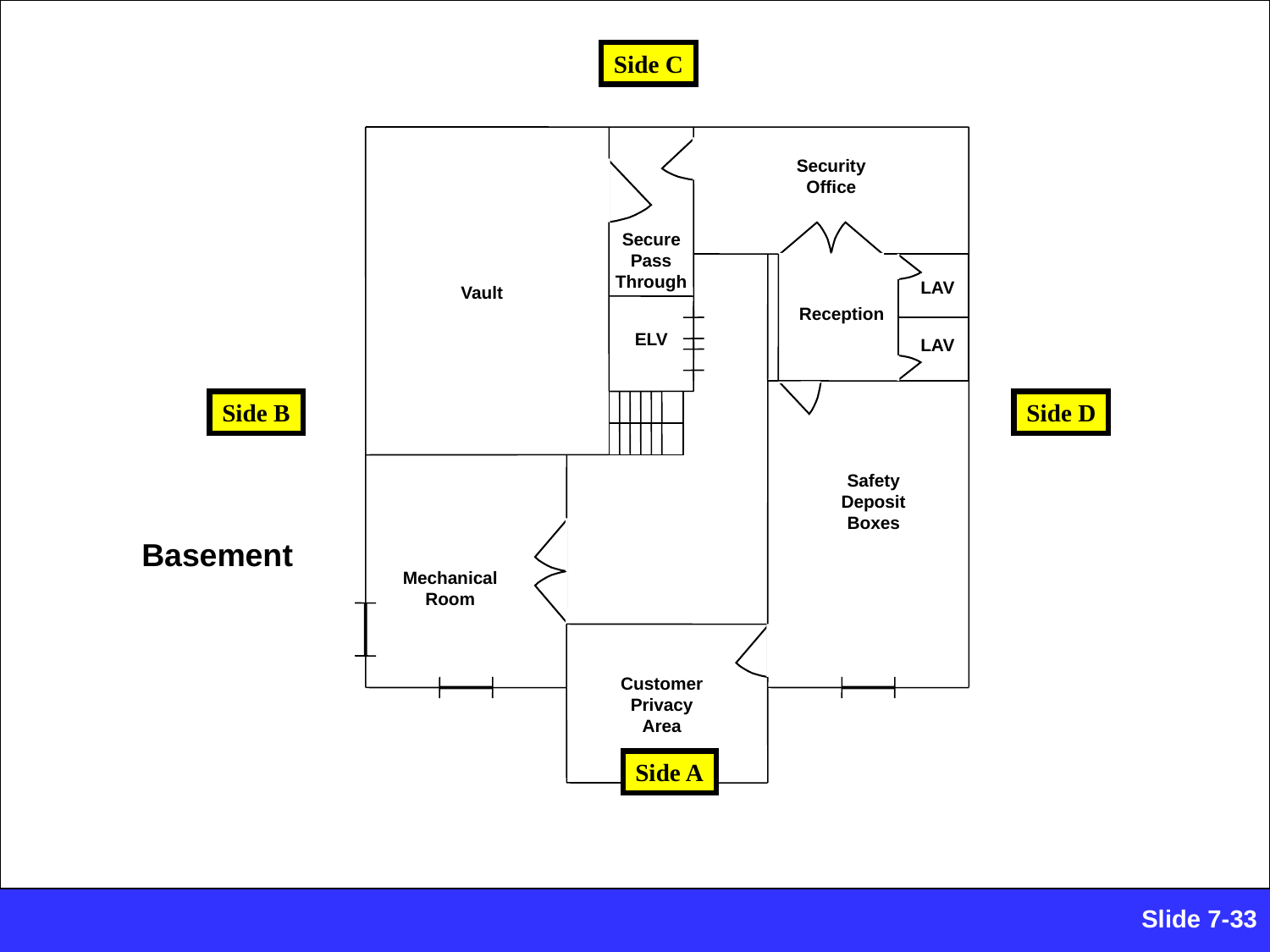

Side C

Security Office

Secure Pass Through

LAV
Vault

ELV

Reception

LAV

Side B
Side D

Safety Deposit Boxes

Basement
Mechanical Room

Customer Privacy Area

Side A

Slide 7-33